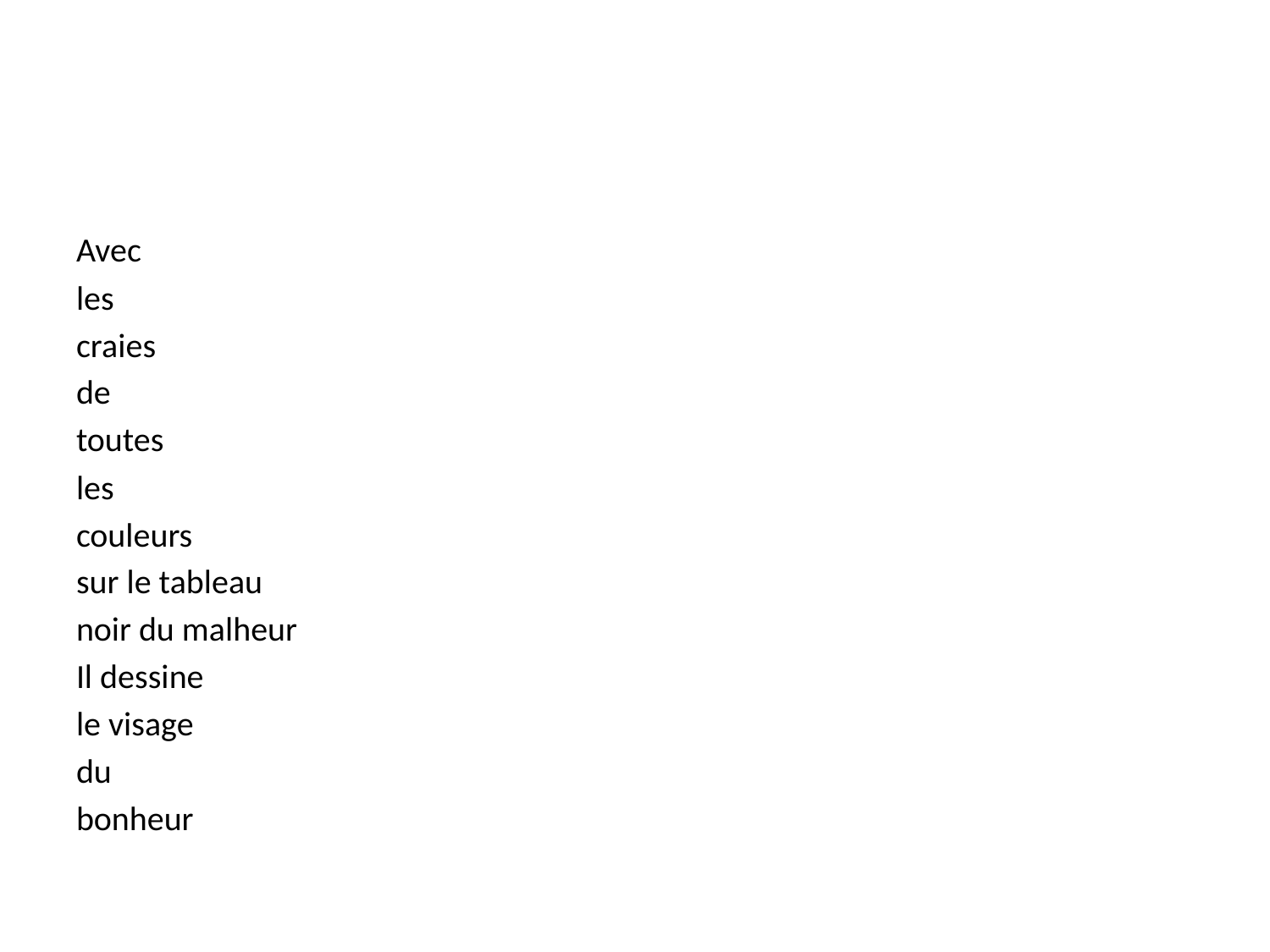

#
Avec
les
craies
de
toutes
les
couleurs
sur le tableau
noir du malheur
Il dessine
le visage
du
bonheur